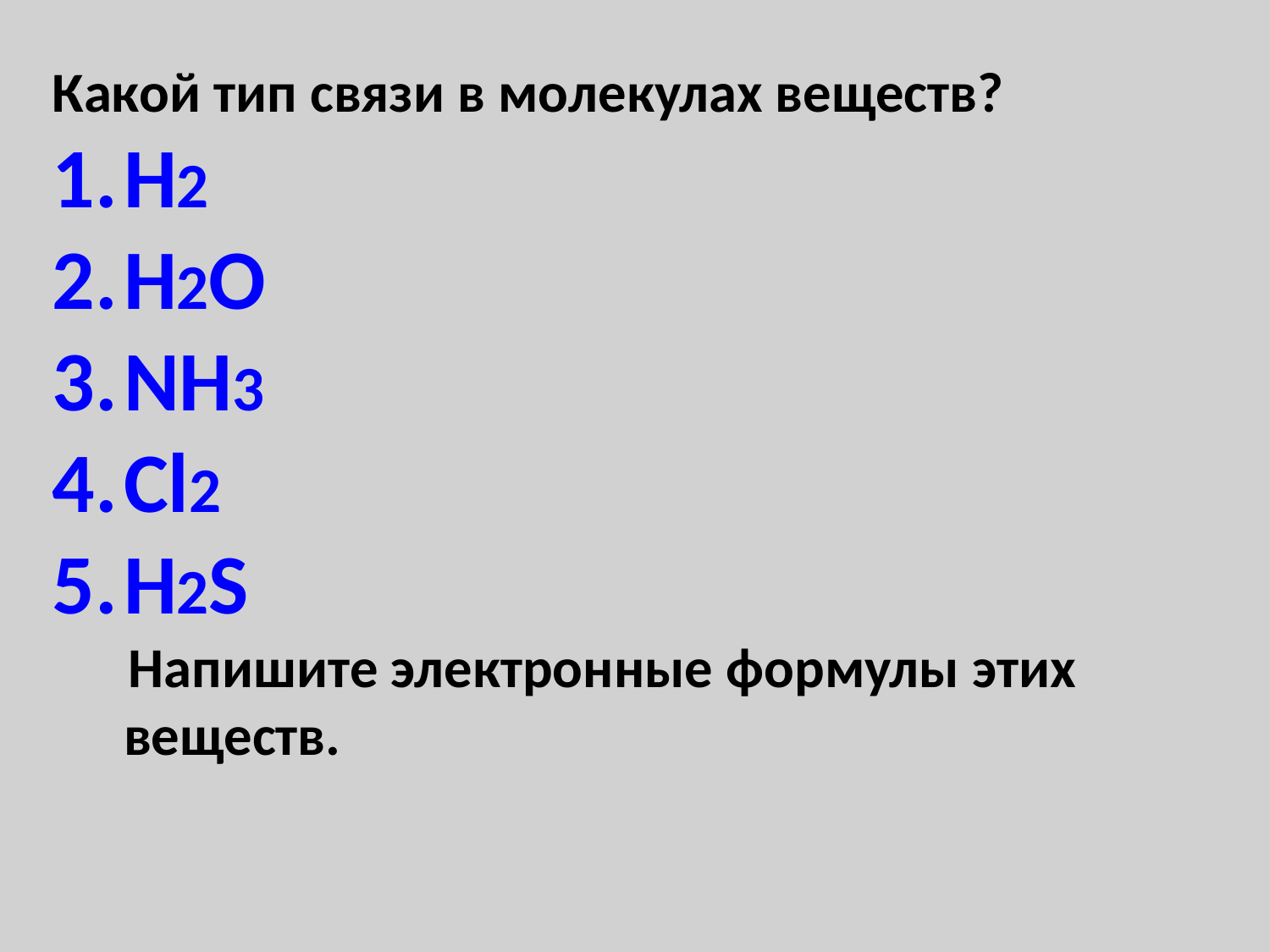

Какой тип связи в молекулах веществ?
H2
H2O
NH3
Cl2
H2S
      Напишите электронные формулы этих веществ.